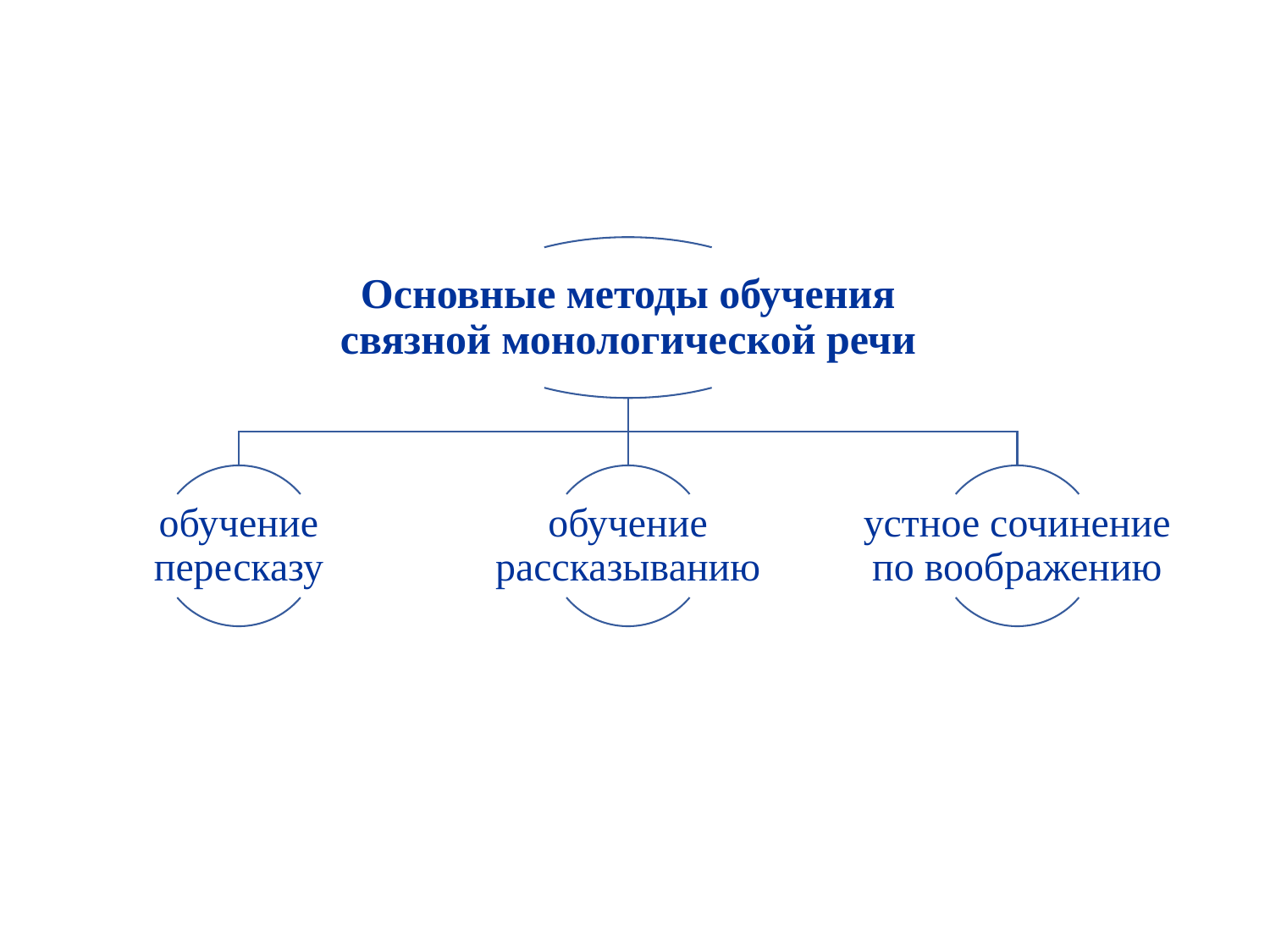

Основные методы обучения связной монологической речи
обучение пересказу
обучение рассказыванию
устное сочинение по воображению